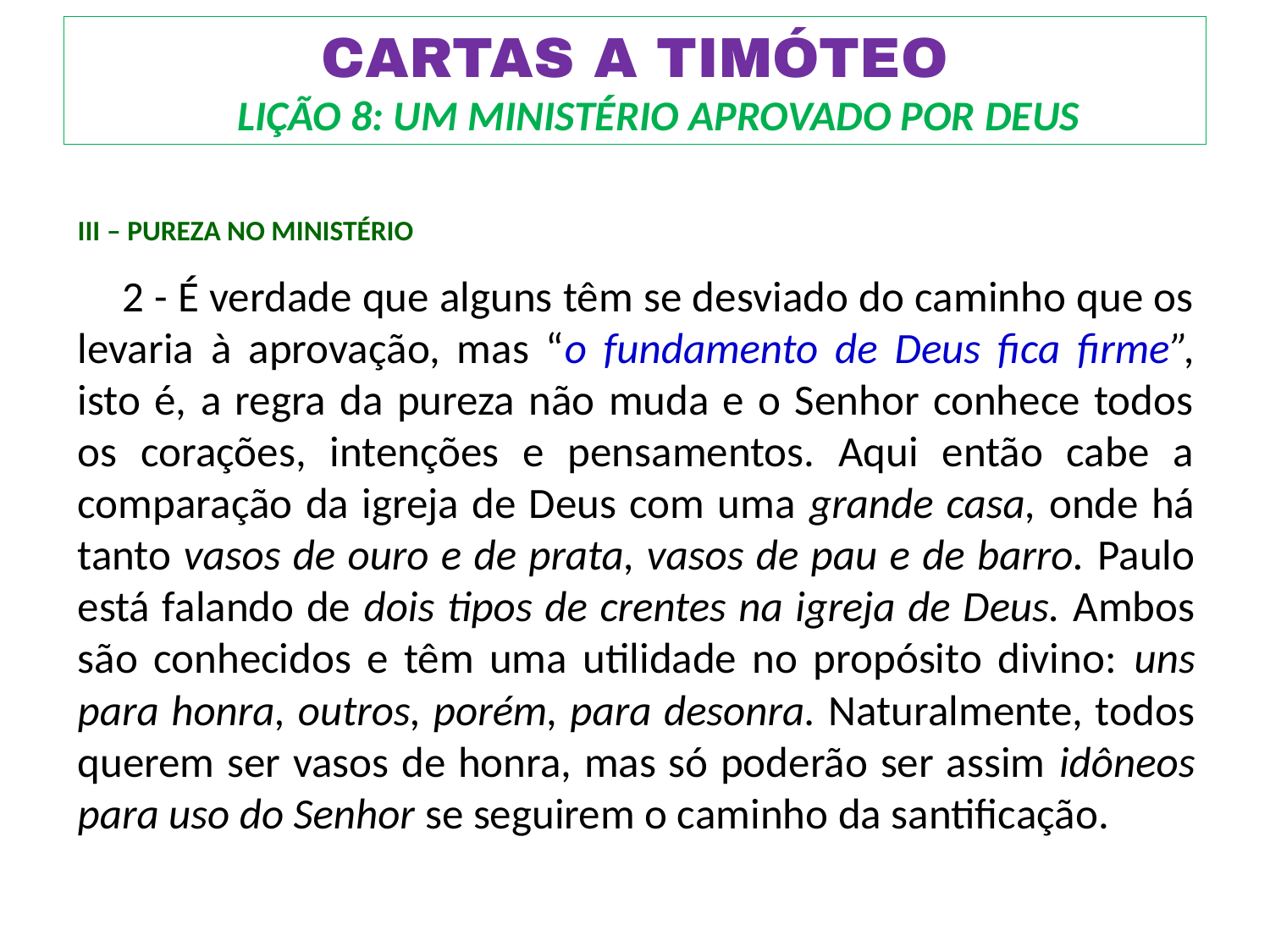

# CARTAS A TIMÓTEO LIÇÃO 8: UM MINISTÉRIO APROVADO POR DEUS
III – PUREZA NO MINISTÉRIO

	2 - É verdade que alguns têm se desviado do caminho que os levaria à aprovação, mas “o fundamento de Deus fica firme”, isto é, a regra da pureza não muda e o Senhor conhece todos os corações, intenções e pensamentos. Aqui então cabe a comparação da igreja de Deus com uma grande casa, onde há tanto vasos de ouro e de prata, vasos de pau e de barro. Paulo está falando de dois tipos de crentes na igreja de Deus. Ambos são conhecidos e têm uma utilidade no propósito divino: uns para honra, outros, porém, para desonra. Naturalmente, todos querem ser vasos de honra, mas só poderão ser assim idôneos para uso do Senhor se seguirem o caminho da santificação.